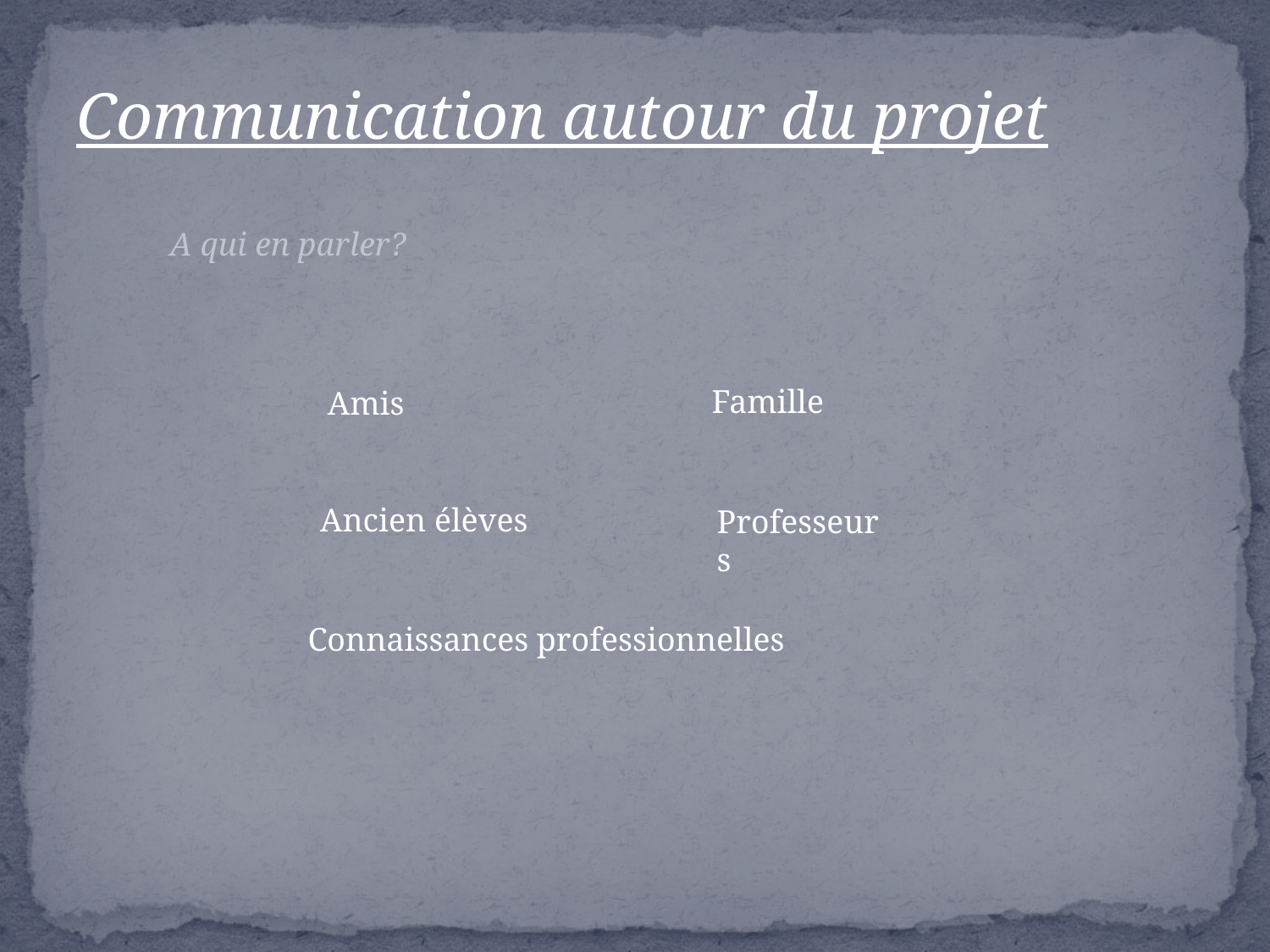

Communication autour du projet
A qui en parler?
Famille
Amis
Ancien élèves
Professeurs
Connaissances professionnelles